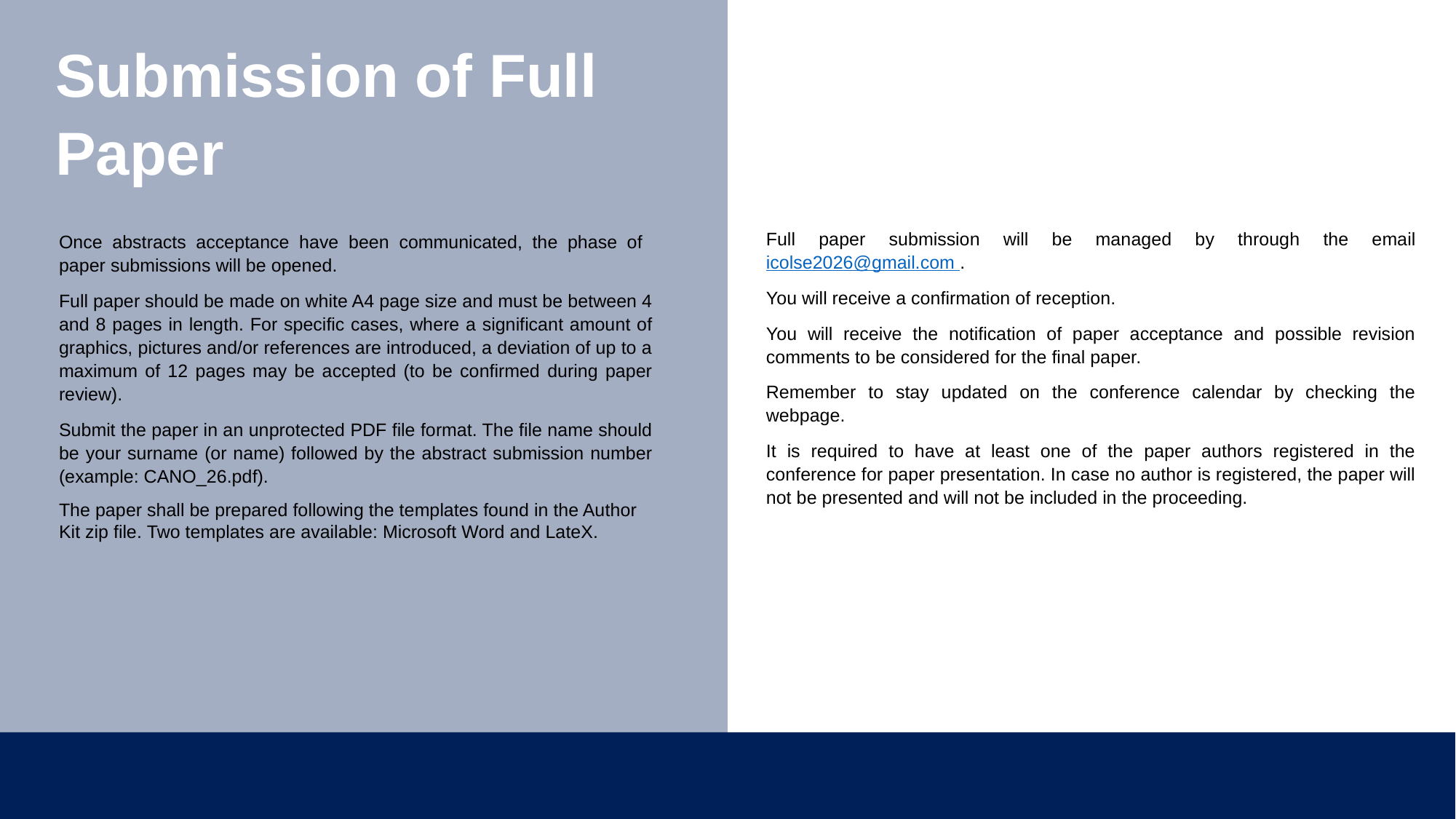

Submission of Full Paper
Full paper submission will be managed by through the email icolse2026@gmail.com .
You will receive a confirmation of reception.
You will receive the notification of paper acceptance and possible revision comments to be considered for the final paper.
Remember to stay updated on the conference calendar by checking the webpage.
It is required to have at least one of the paper authors registered in the conference for paper presentation. In case no author is registered, the paper will not be presented and will not be included in the proceeding.
Once abstracts acceptance have been communicated, the phase of  paper submissions will be opened.
Full paper should be made on white A4 page size and must be between 4 and 8 pages in length. For specific cases, where a significant amount of graphics, pictures and/or references are introduced, a deviation of up to a maximum of 12 pages may be accepted (to be confirmed during paper review).
Submit the paper in an unprotected PDF file format. The file name should be your surname (or name) followed by the abstract submission number (example: CANO_26.pdf).
The paper shall be prepared following the templates found in the Author Kit zip file. Two templates are available: Microsoft Word and LateX.